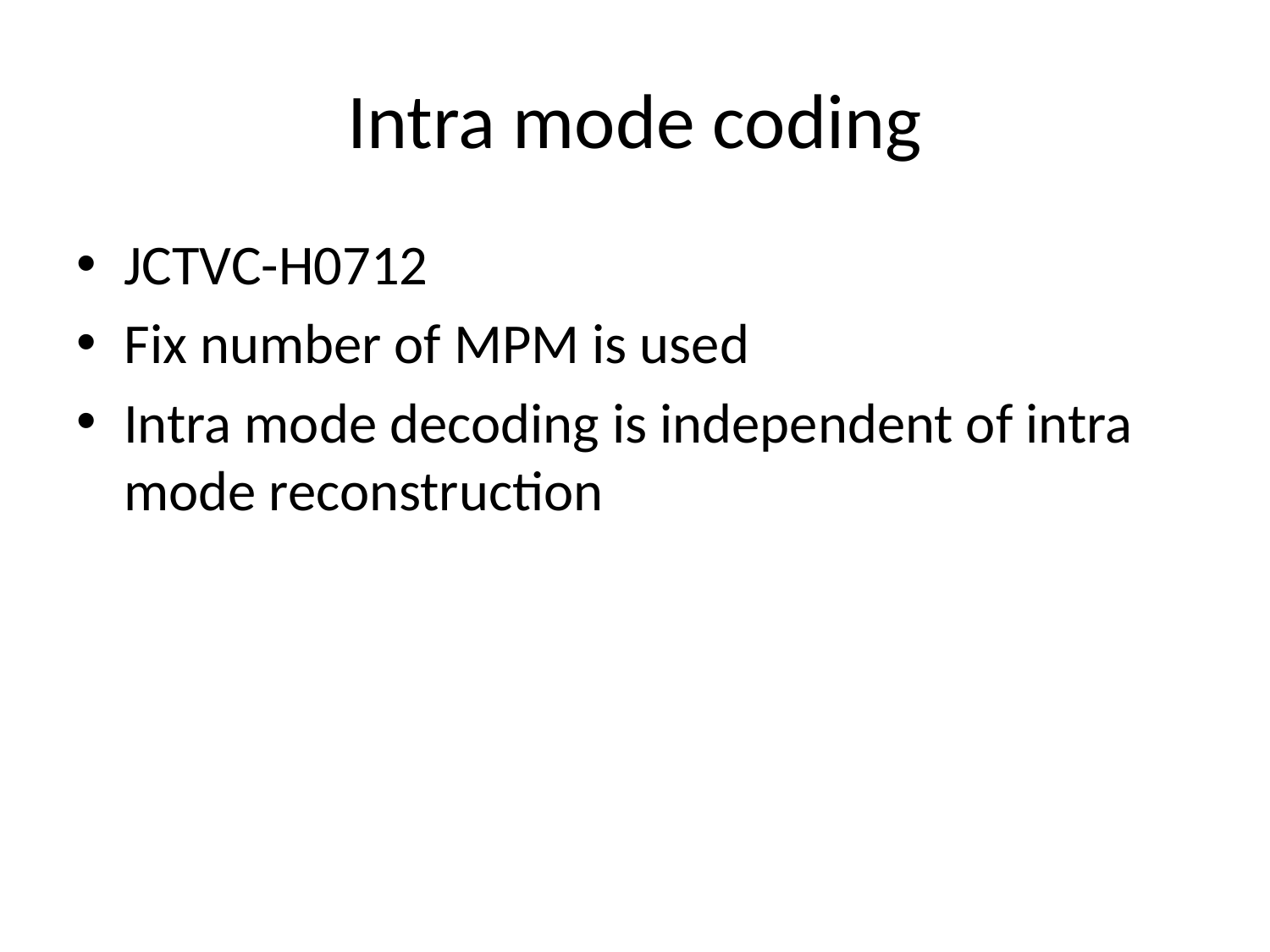

# Intra mode coding
JCTVC-H0712
Fix number of MPM is used
Intra mode decoding is independent of intra mode reconstruction